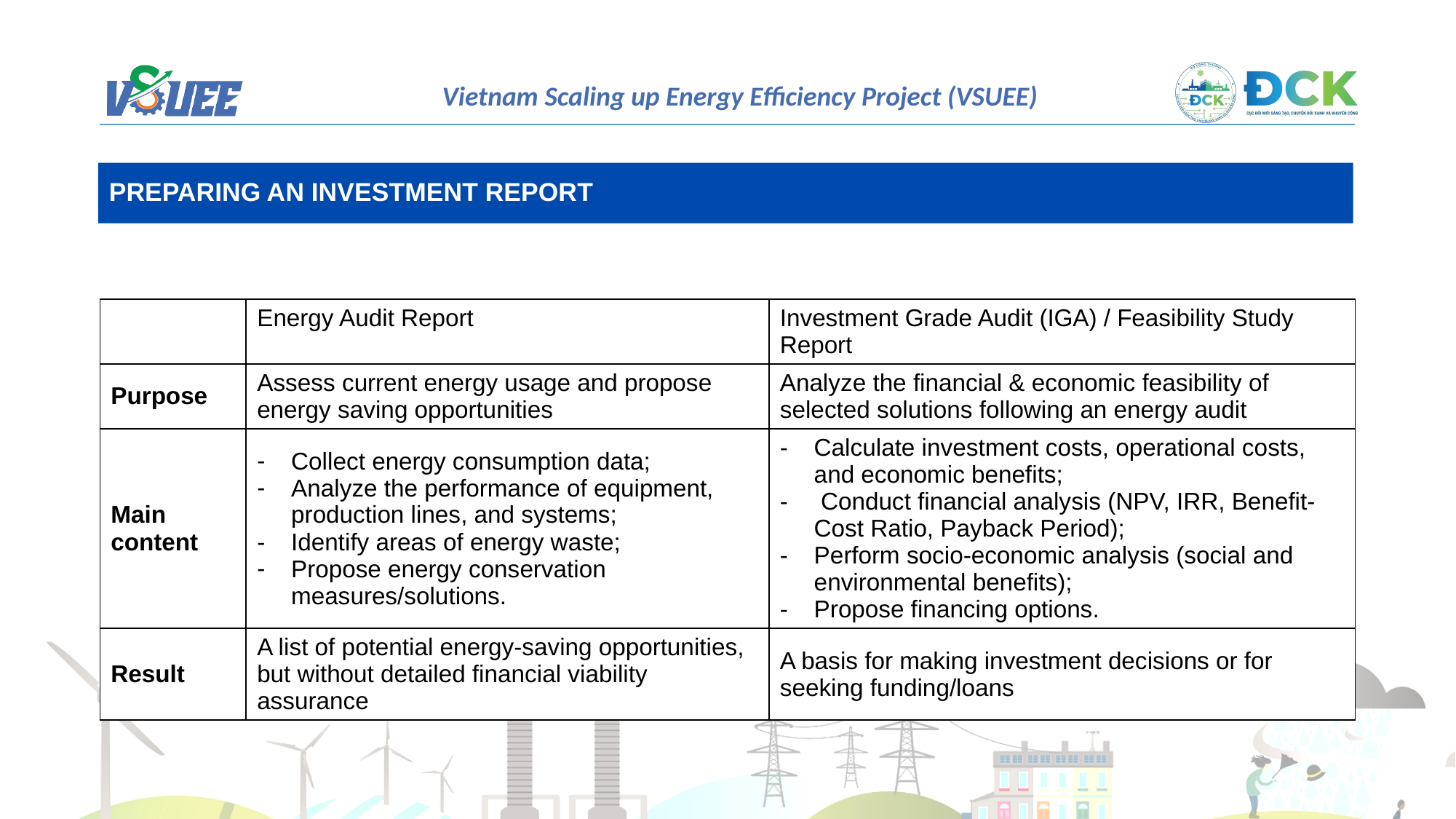

PREPARING AN INVESTMENT REPORT
|  | Energy Audit Report | Investment Grade Audit (IGA) / Feasibility Study Report |
| --- | --- | --- |
| Purpose | Assess current energy usage and propose energy saving opportunities | Analyze the financial & economic feasibility of selected solutions following an energy audit |
| Main content | Collect energy consumption data; Analyze the performance of equipment, production lines, and systems; Identify areas of energy waste; Propose energy conservation measures/solutions. | Calculate investment costs, operational costs, and economic benefits; Conduct financial analysis (NPV, IRR, Benefit-Cost Ratio, Payback Period); Perform socio-economic analysis (social and environmental benefits); Propose financing options. |
| Result | A list of potential energy-saving opportunities, but without detailed financial viability assurance | A basis for making investment decisions or for seeking funding/loans |